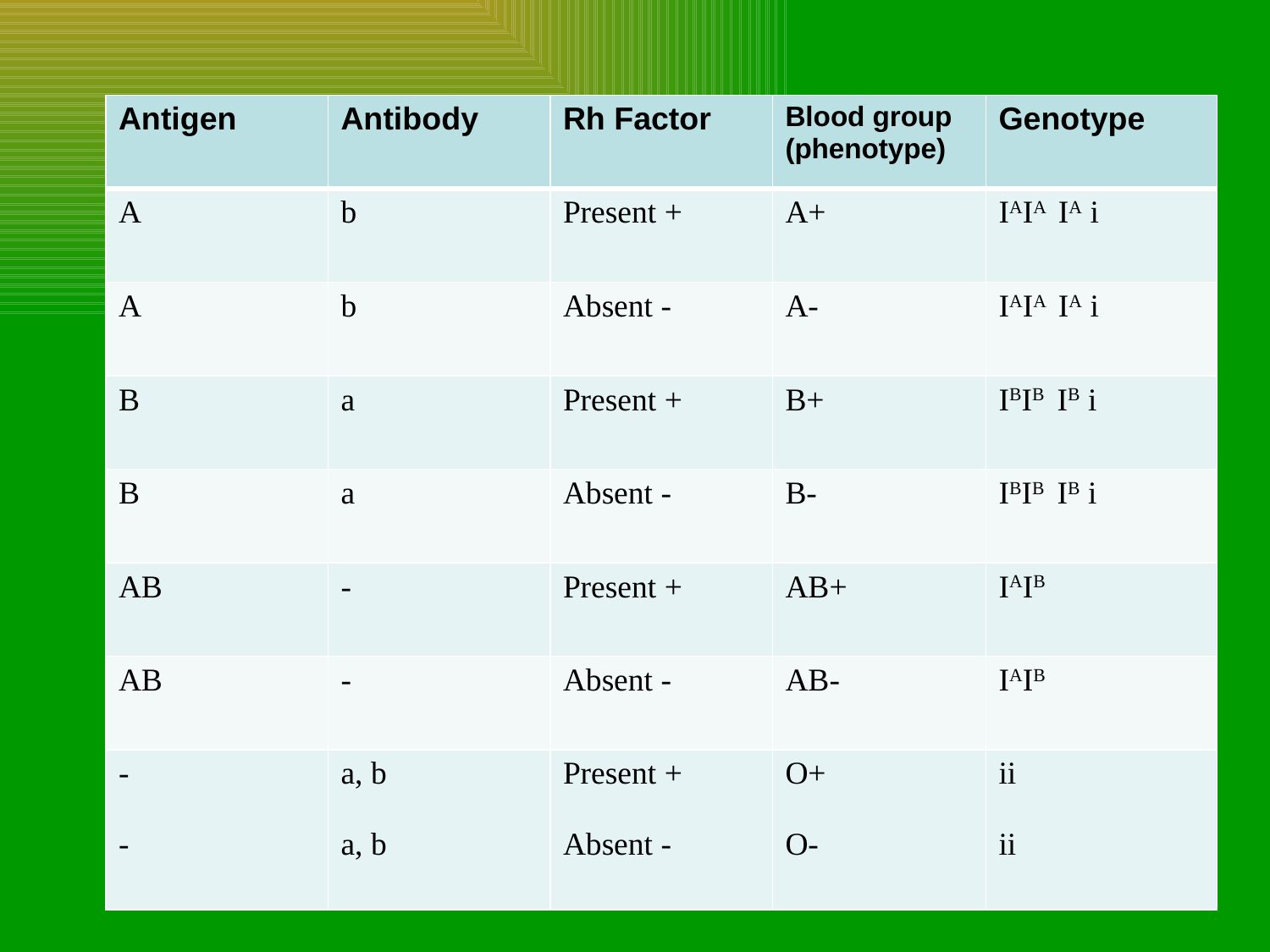

| Antigen | Antibody | Rh Factor | Blood group (phenotype) | Genotype |
| --- | --- | --- | --- | --- |
| A | b | Present + | A+ | IAIA IA i |
| A | b | Absent - | A- | IAIA IA i |
| B | a | Present + | B+ | IBIB IB i |
| B | a | Absent - | B- | IBIB IB i |
| AB | - | Present + | AB+ | IAIB |
| AB | - | Absent - | AB- | IAIB |
| - - | a, b a, b | Present + Absent - | O+ O- | ii ii |